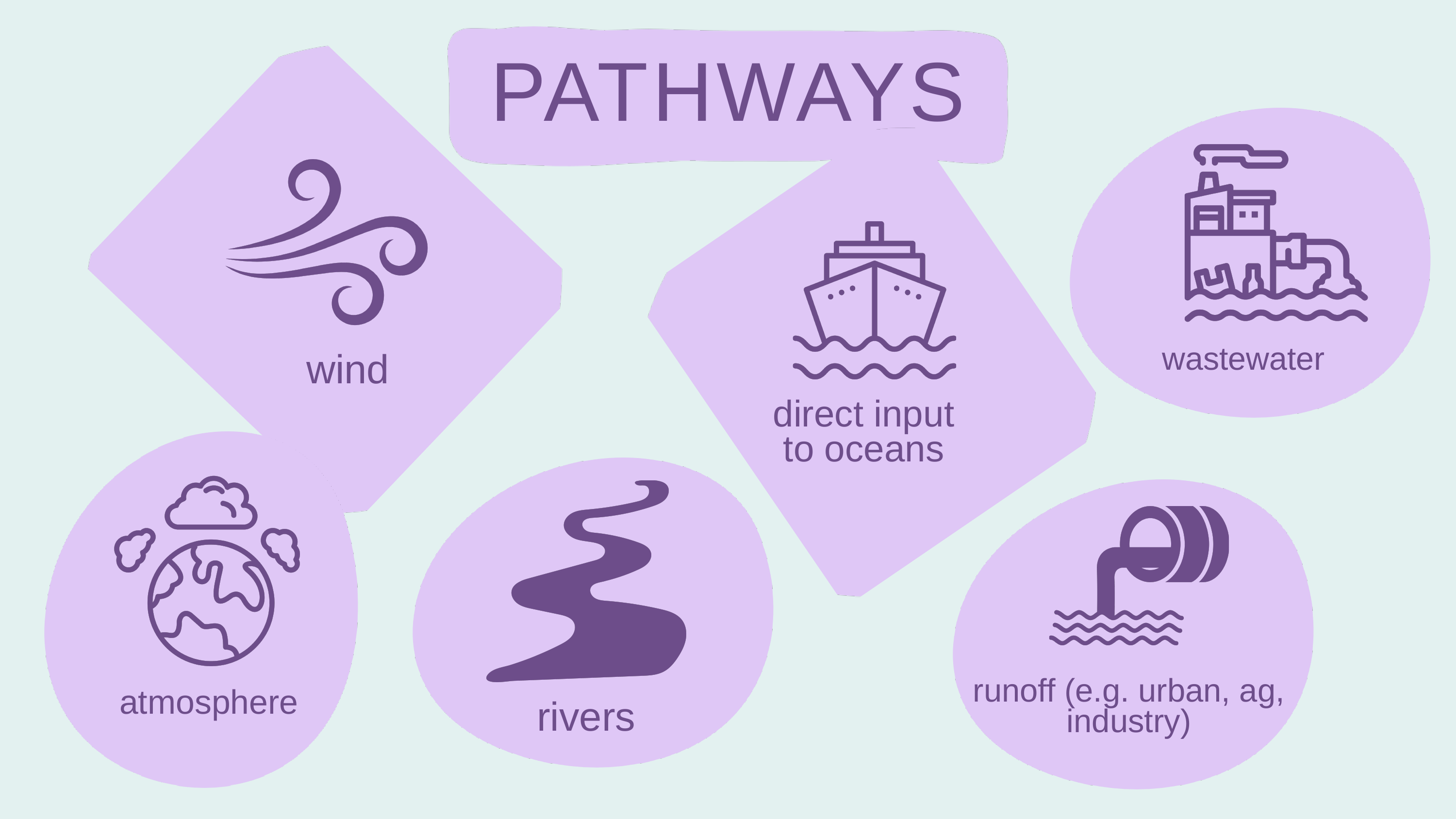

wind

PATHWAYS

wastewater

direct input to oceans

atmosphere

rivers

runoff (e.g. urban, ag, industry)